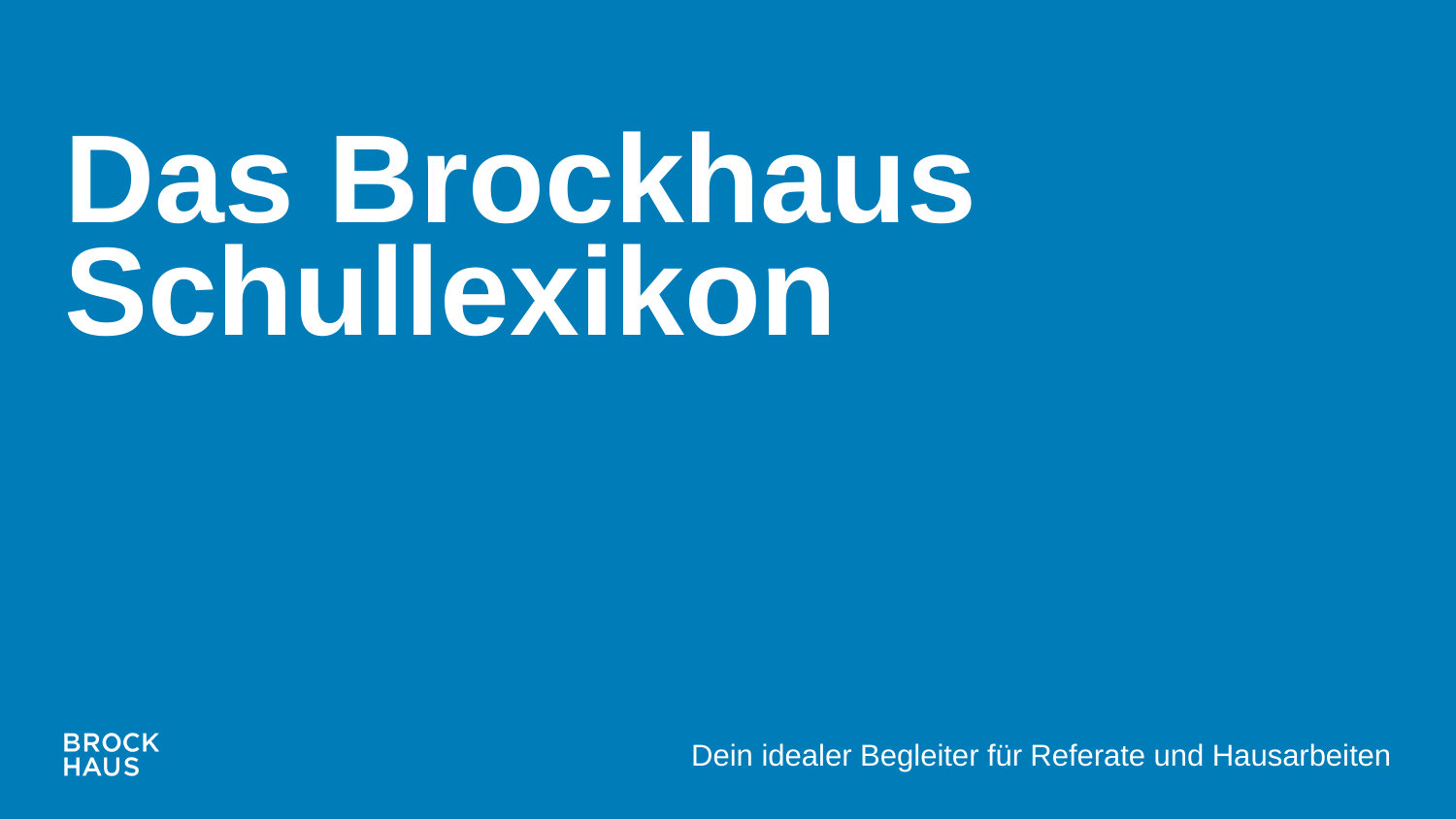

# Das Brockhaus Schullexikon
Dein idealer Begleiter für Referate und Hausarbeiten